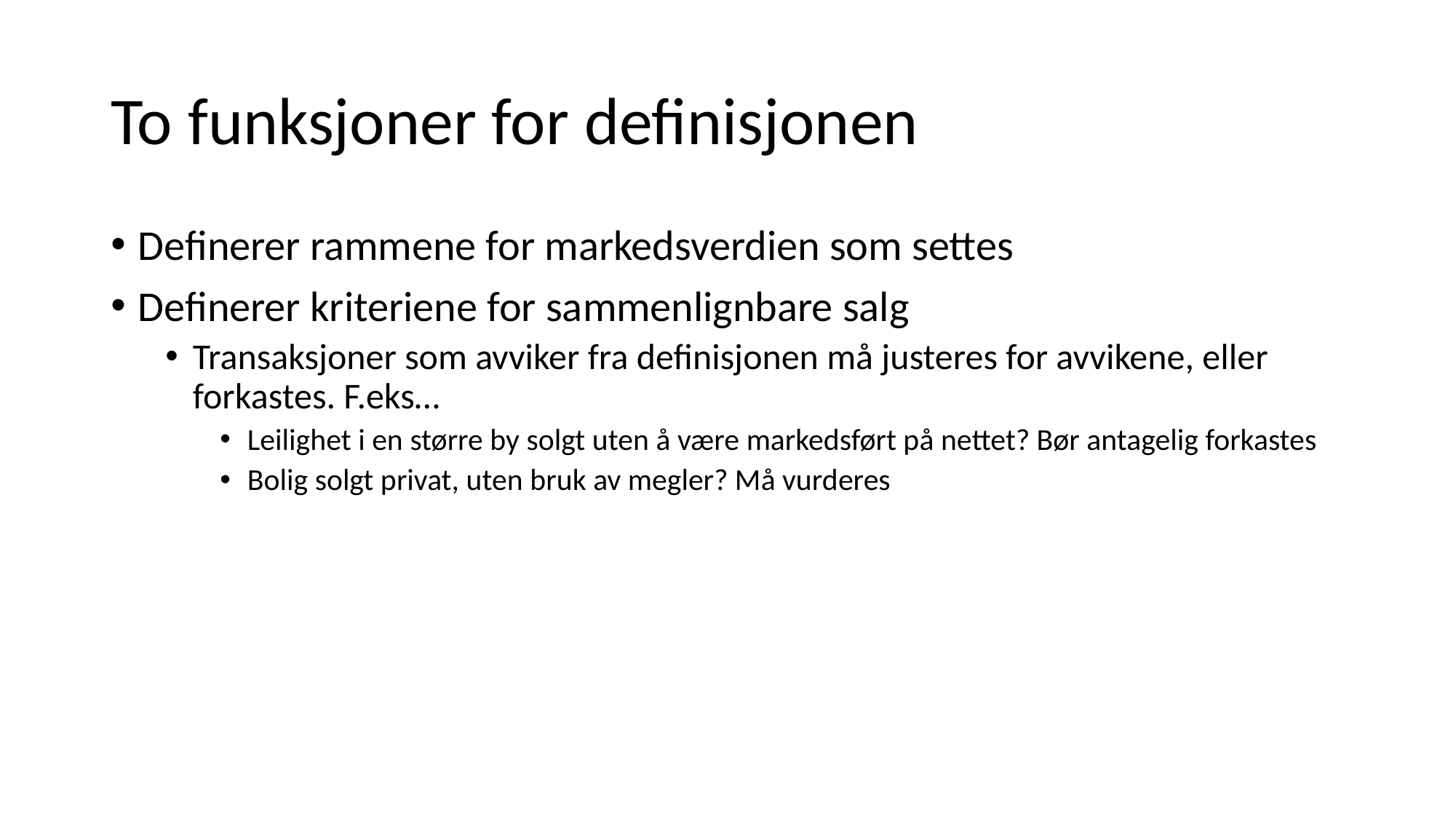

# To funksjoner for definisjonen
Definerer rammene for markedsverdien som settes
Definerer kriteriene for sammenlignbare salg
Transaksjoner som avviker fra definisjonen må justeres for avvikene, eller forkastes. F.eks…
Leilighet i en større by solgt uten å være markedsført på nettet? Bør antagelig forkastes
Bolig solgt privat, uten bruk av megler? Må vurderes